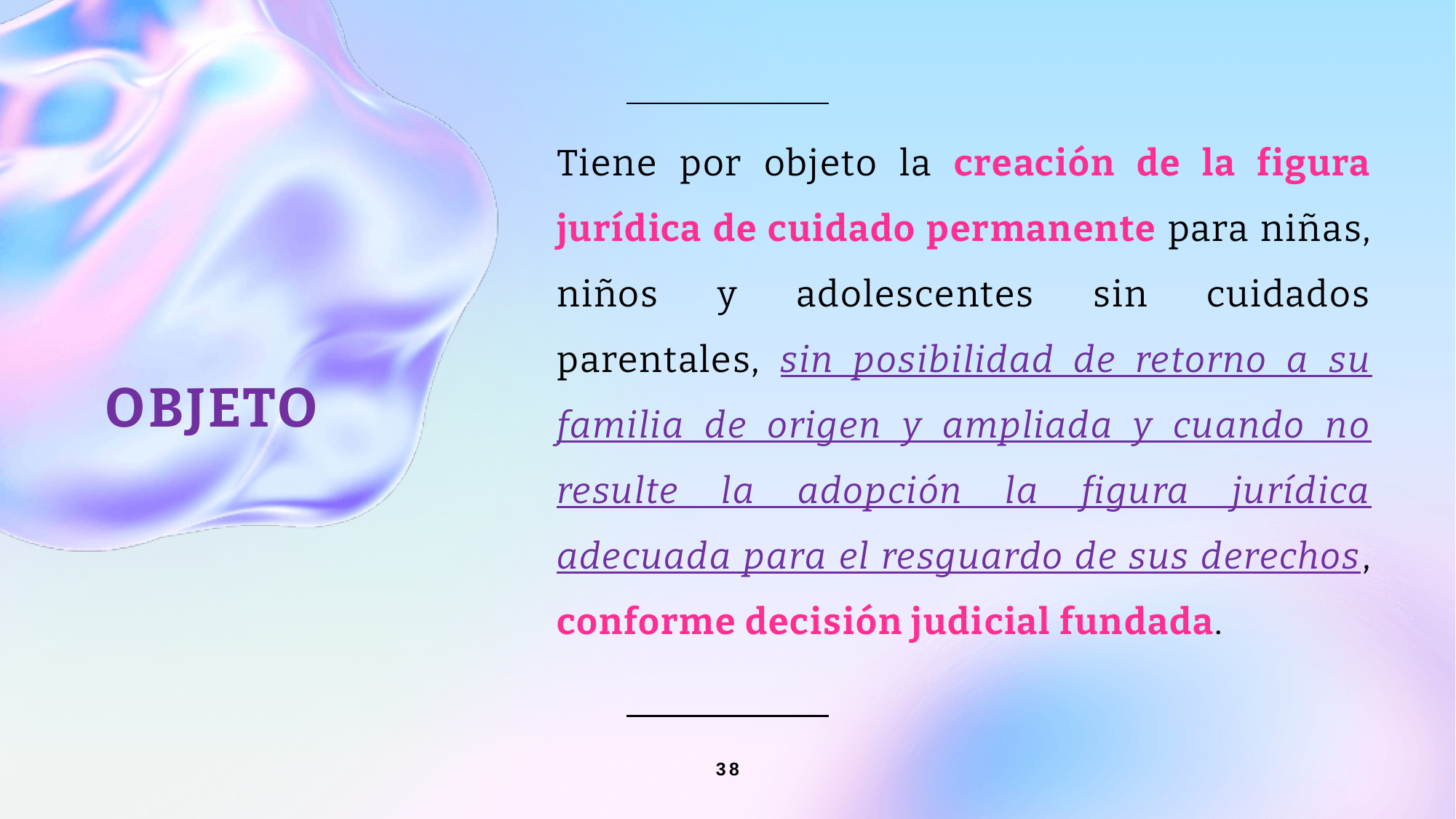

Tiene por objeto la creación de la figura jurídica de cuidado permanente para niñas, niños y adolescentes sin cuidados parentales, sin posibilidad de retorno a su familia de origen y ampliada y cuando no resulte la adopción la figura jurídica adecuada para el resguardo de sus derechos, conforme decisión judicial fundada.

# OBJETO
38